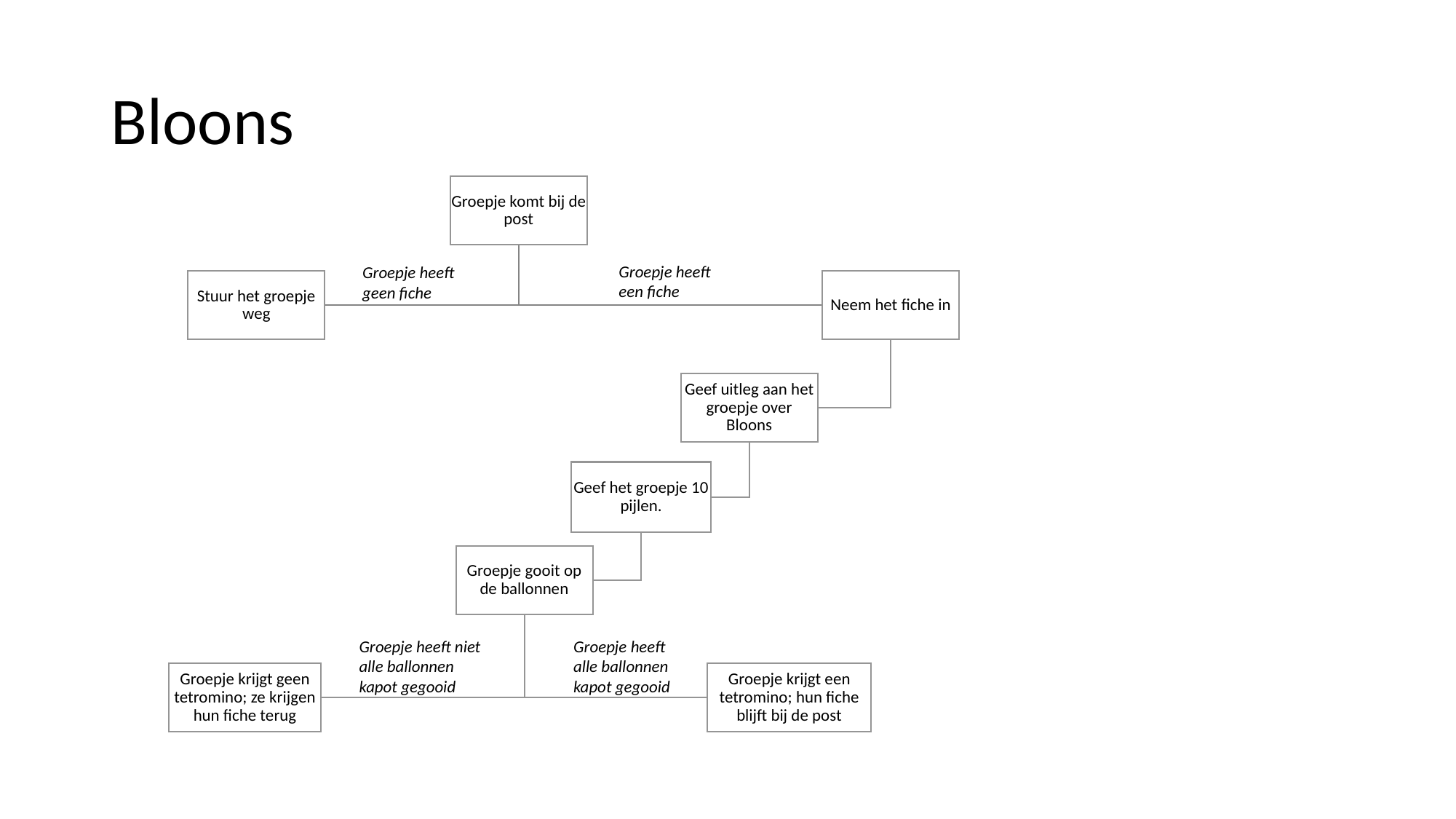

# Bloons
Groepje komt bij de post
Stuur het groepje weg
Neem het fiche in
Geef uitleg aan het groepje over Bloons
Geef het groepje 10 pijlen.
Groepje gooit op de ballonnen
Groepje krijgt geen tetromino; ze krijgen hun fiche terug
Groepje krijgt een tetromino; hun fiche blijft bij de post
Groepje heeft een fiche
Groepje heeft geen fiche
Groepje heeft niet alle ballonnen kapot gegooid
Groepje heeft alle ballonnen kapot gegooid